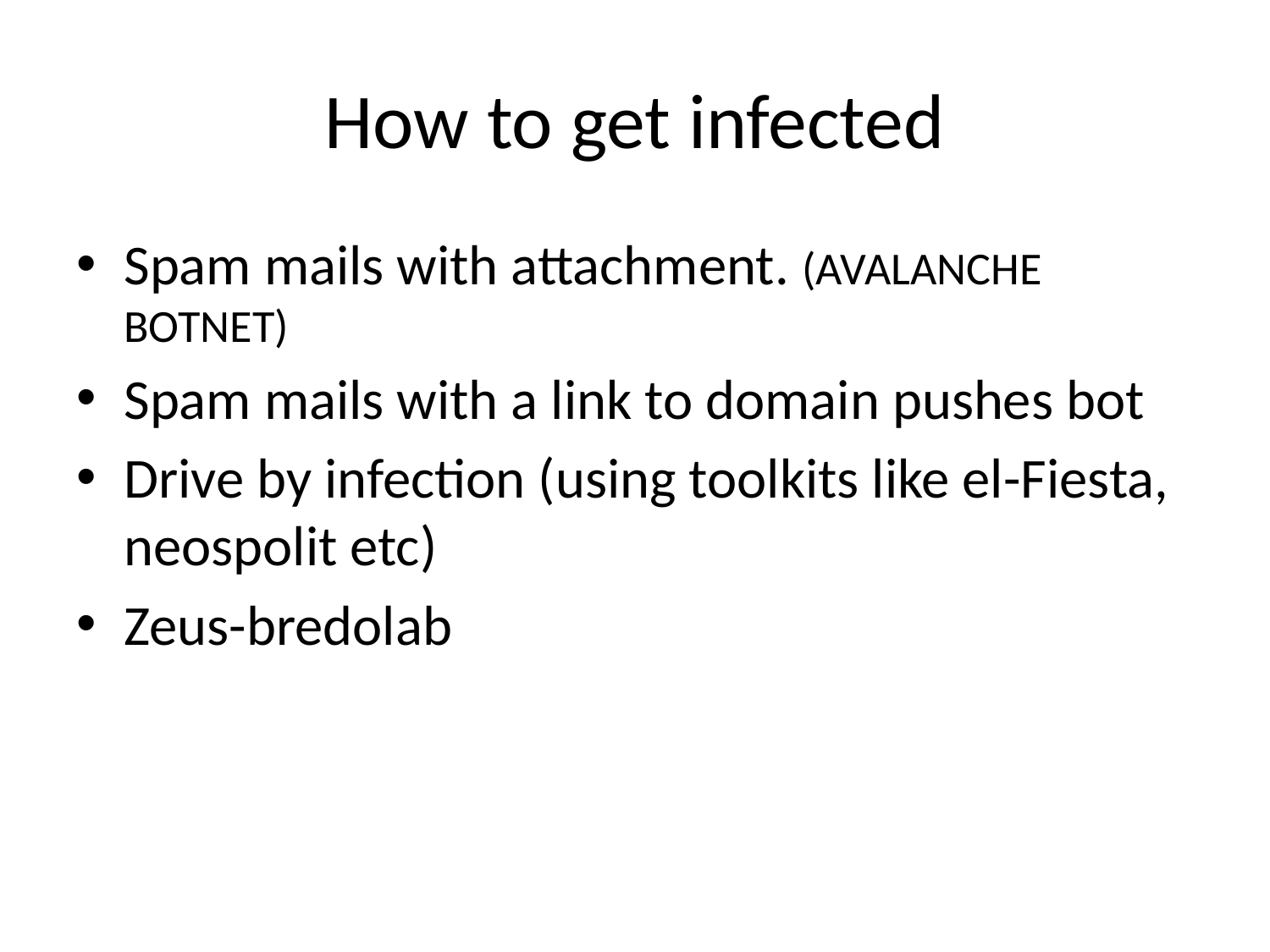

# How to get infected
Spam mails with attachment. (AVALANCHE BOTNET)
Spam mails with a link to domain pushes bot
Drive by infection (using toolkits like el-Fiesta, neospolit etc)
Zeus-bredolab